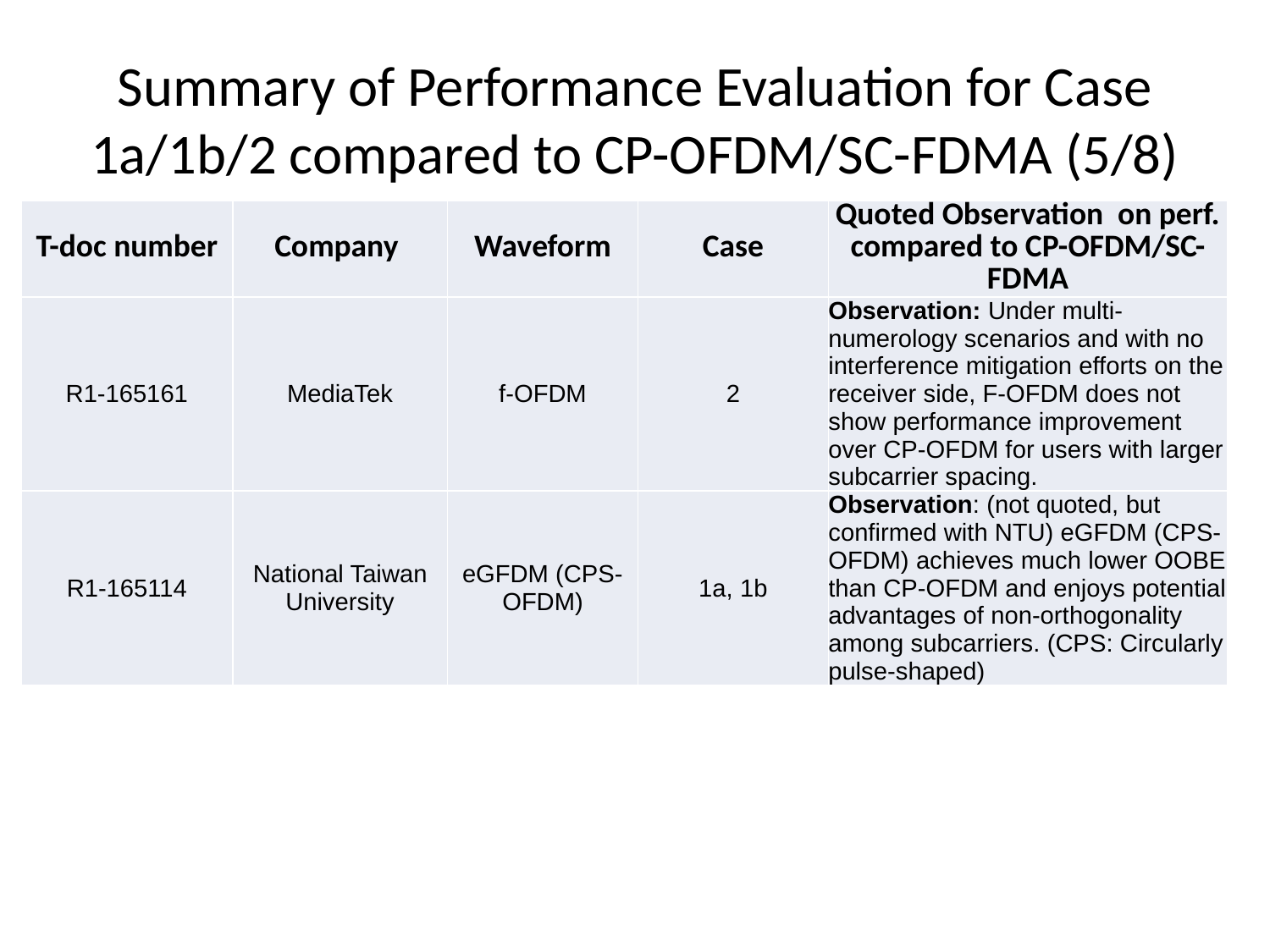

# Summary of Performance Evaluation for Case 1a/1b/2 compared to CP-OFDM/SC-FDMA (5/8)
| T-doc number | Company | Waveform | Case | Quoted Observation on perf. compared to CP-OFDM/SC-FDMA |
| --- | --- | --- | --- | --- |
| R1-165161 | MediaTek | f-OFDM | 2 | Observation: Under multi-numerology scenarios and with no interference mitigation efforts on the receiver side, F-OFDM does not show performance improvement over CP-OFDM for users with larger subcarrier spacing. |
| R1-165114 | National Taiwan University | eGFDM (CPS-OFDM) | 1a, 1b | Observation: (not quoted, but confirmed with NTU) eGFDM (CPS-OFDM) achieves much lower OOBE than CP-OFDM and enjoys potential advantages of non-orthogonality among subcarriers. (CPS: Circularly pulse-shaped) |